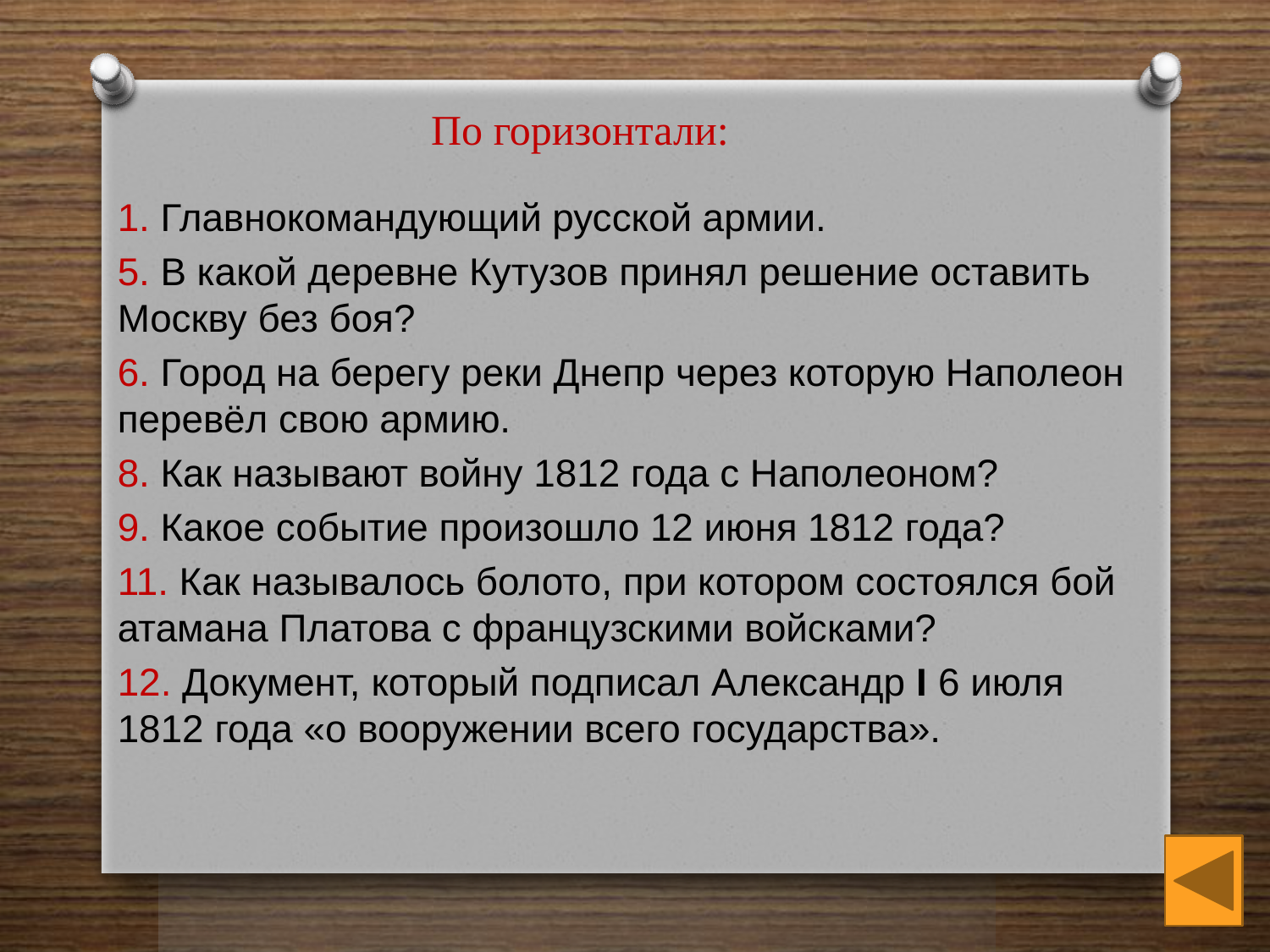

По горизонтали:
1. Главнокомандующий русской армии.
5. В какой деревне Кутузов принял решение оставить Москву без боя?
6. Город на берегу реки Днепр через которую Наполеон перевёл свою армию.
8. Как называют войну 1812 года с Наполеоном?
9. Какое событие произошло 12 июня 1812 года?
11. Как называлось болото, при котором состоялся бой атамана Платова с французскими войсками?
12. Документ, который подписал Александр I 6 июля 1812 года «о вооружении всего государства».